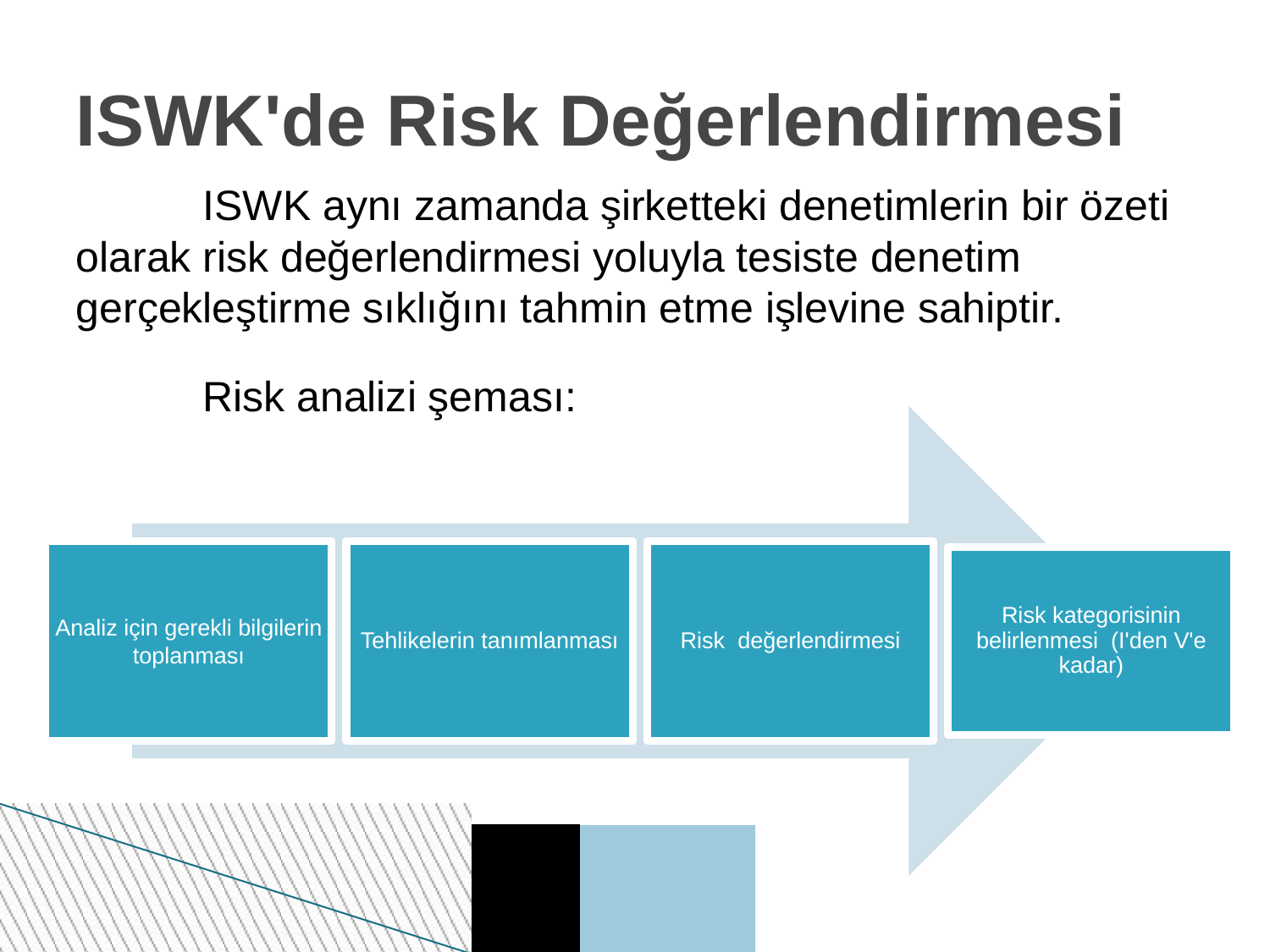

ISWK'de Risk Değerlendirmesi
	ISWK aynı zamanda şirketteki denetimlerin bir özeti olarak risk değerlendirmesi yoluyla tesiste denetim gerçekleştirme sıklığını tahmin etme işlevine sahiptir.

	Risk analizi şeması:

Analiz için gerekli bilgilerin toplanması
Tehlikelerin tanımlanması
Risk  değerlendirmesi
Risk kategorisinin belirlenmesi  (I'den V'e kadar)